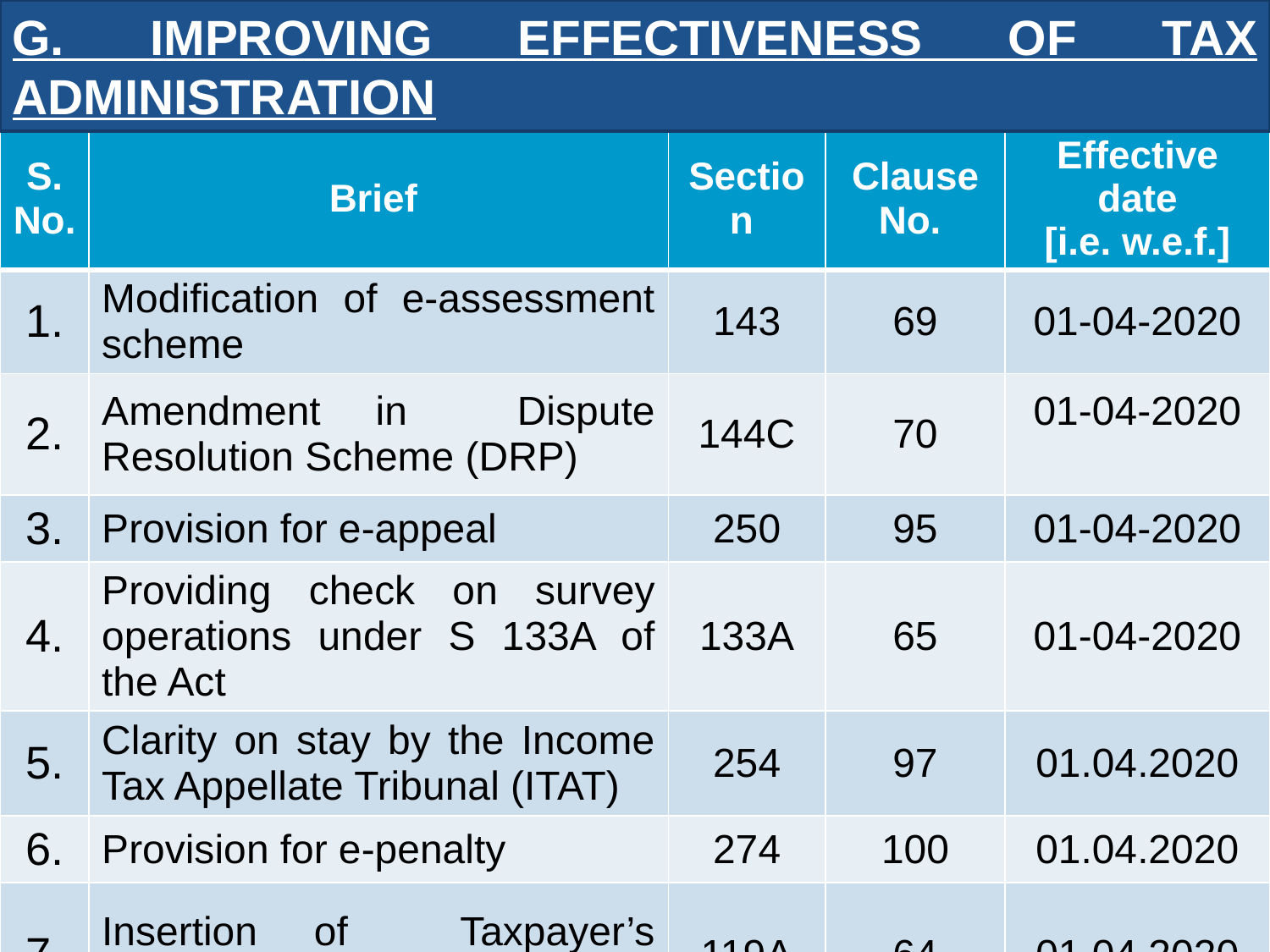

G. IMPROVING EFFECTIVENESS OF TAX ADMINISTRATION
| S. No. | Brief | Section | Clause No. | Effective date [i.e. w.e.f.] |
| --- | --- | --- | --- | --- |
| 1. | Modification of e-assessment scheme | 143 | 69 | 01-04-2020 |
| 2. | Amendment in Dispute Resolution Scheme (DRP) | 144C | 70 | 01-04-2020 |
| 3. | Provision for e-appeal | 250 | 95 | 01-04-2020 |
| 4. | Providing check on survey operations under S 133A of the Act | 133A | 65 | 01-04-2020 |
| 5. | Clarity on stay by the Income Tax Appellate Tribunal (ITAT) | 254 | 97 | 01.04.2020 |
| 6. | Provision for e-penalty | 274 | 100 | 01.04.2020 |
| 7. | Insertion of Taxpayer’s Charter in the Act | 119A | 64 | 01.04.2020 |
127